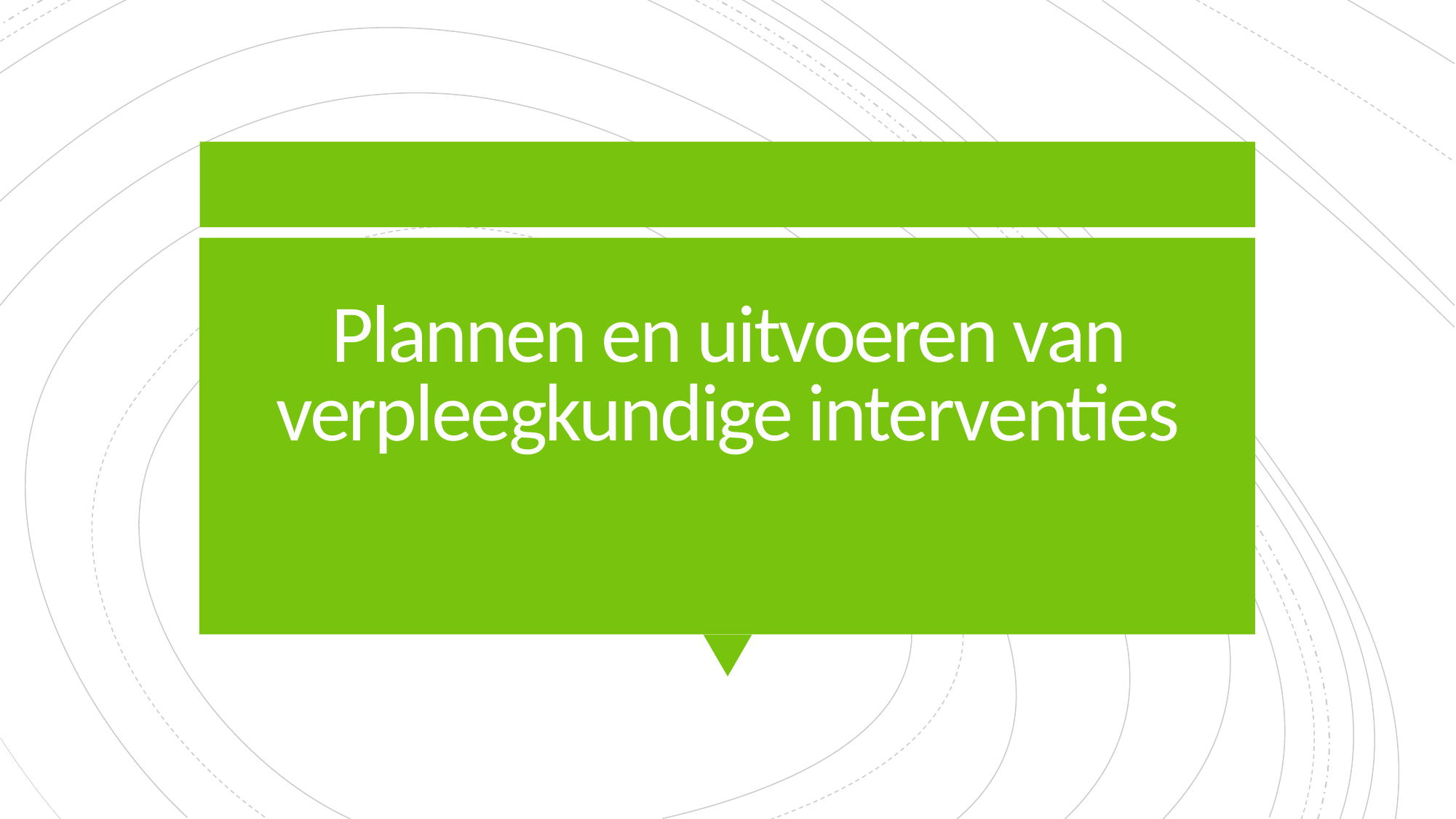

# Plannen en uitvoeren van verpleegkundige interventies